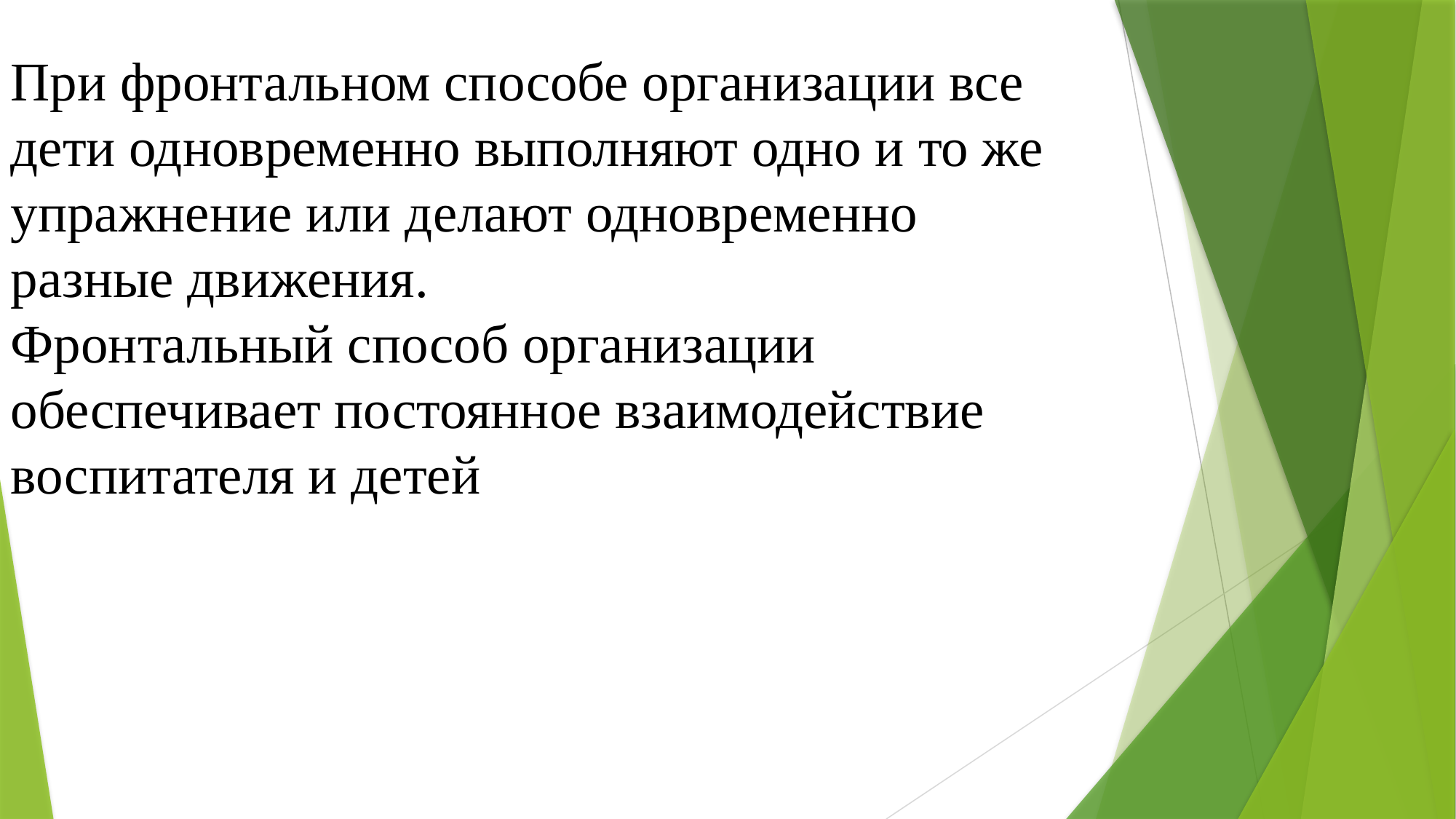

При фронтальном способе организации все дети одновременно выполняют одно и то же упражнение или делают одновременно разные движения.
Фронтальный способ организации обеспечивает постоянное взаимодействие воспитателя и детей